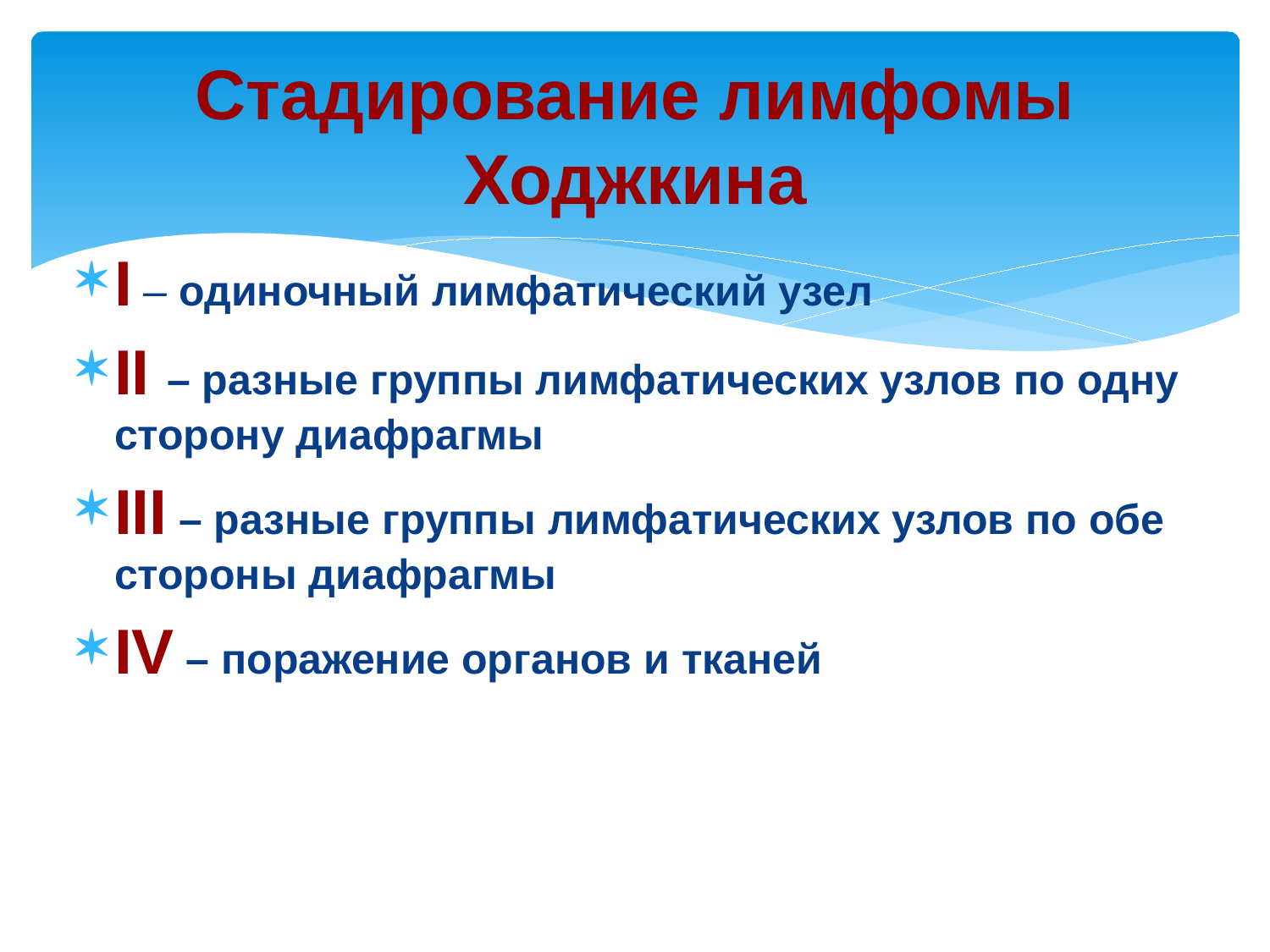

# Стадирование лимфомы Ходжкина
I – одиночный лимфатический узел
II – разные группы лимфатических узлов по одну сторону диафрагмы
III – разные группы лимфатических узлов по обе стороны диафрагмы
IV – поражение органов и тканей